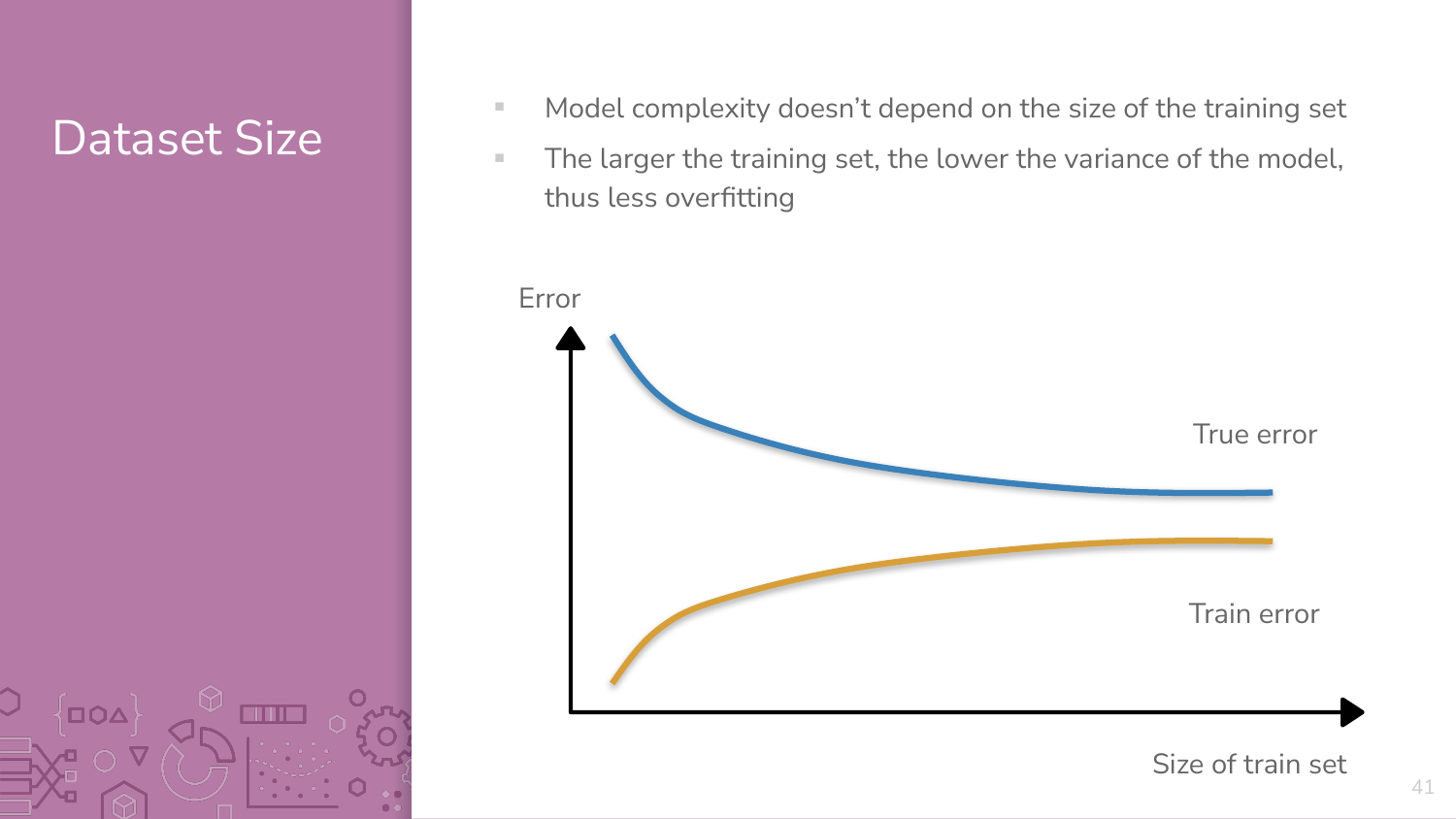

Model complexity doesn’t depend on the size of the training set
The larger the training set, the lower the variance of the model, thus less overfitting

# Dataset Size
Error

True error

Train error
Size of train set
41